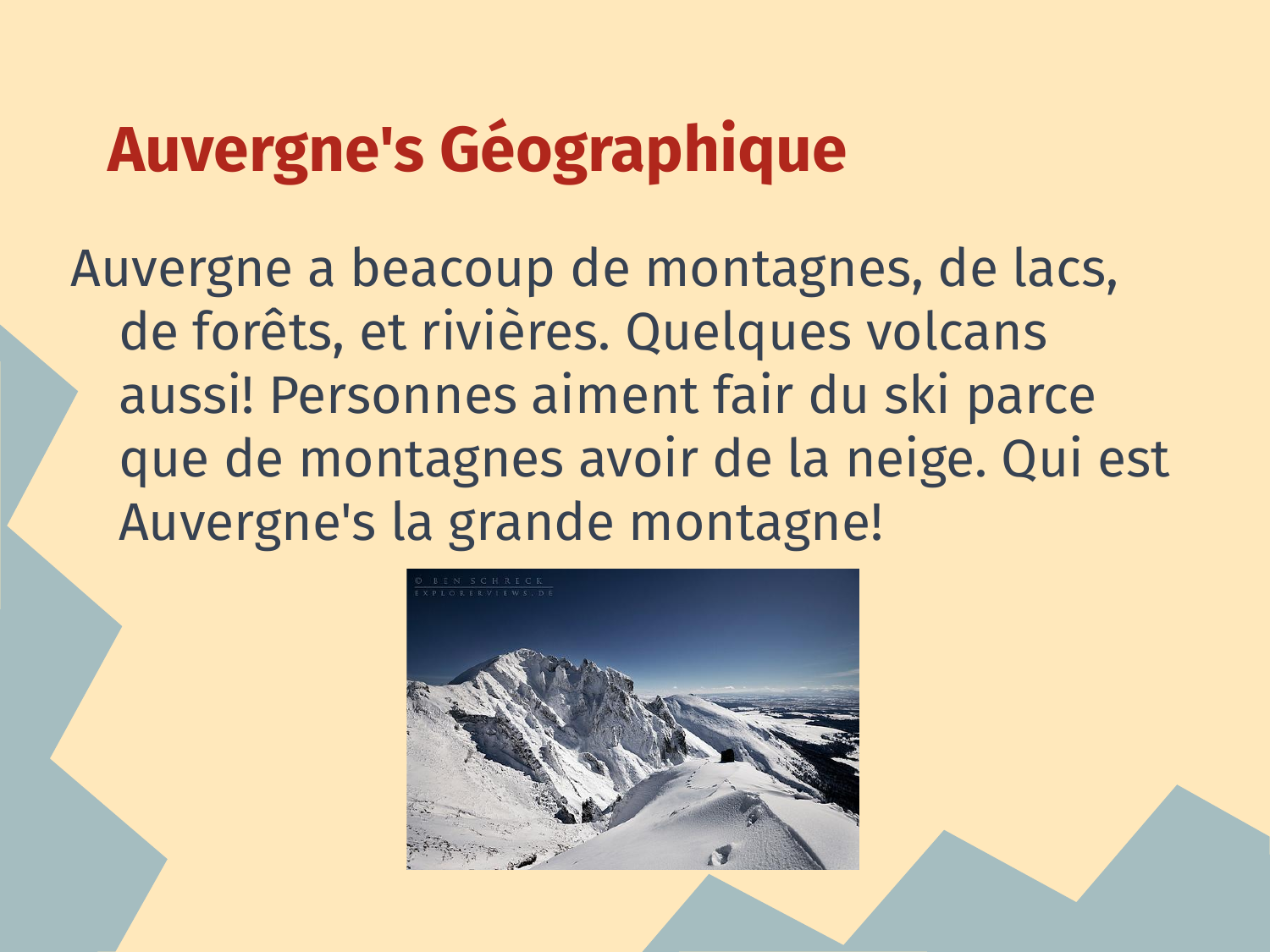

# Auvergne's Géographique
Auvergne a beacoup de montagnes, de lacs, de forêts, et rivières. Quelques volcans aussi! Personnes aiment fair du ski parce que de montagnes avoir de la neige. Qui est Auvergne's la grande montagne!